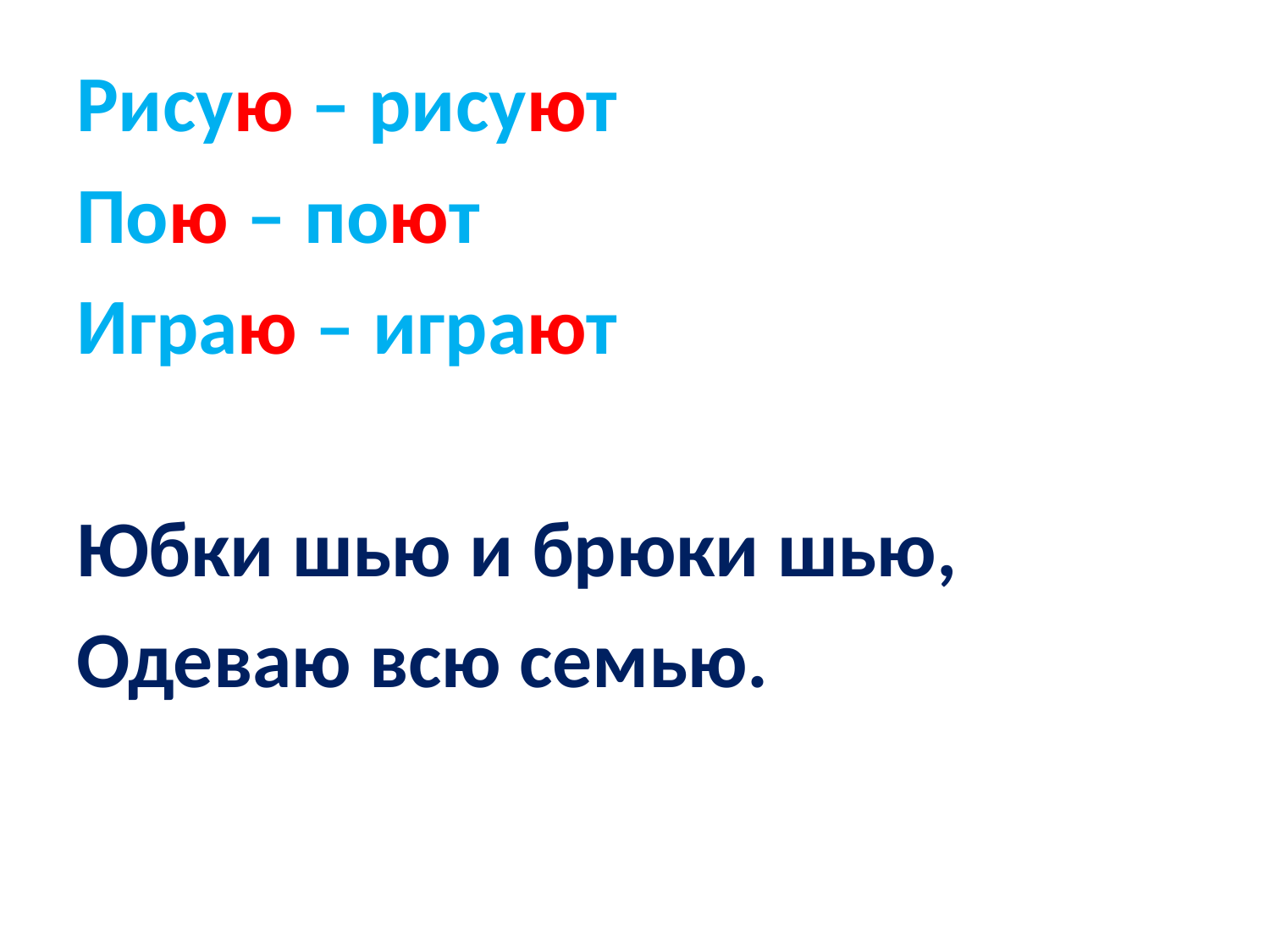

#
Рисую – рисуют
Пою – поют
Играю – играют

Юбки шью и брюки шью,
Одеваю всю семью.